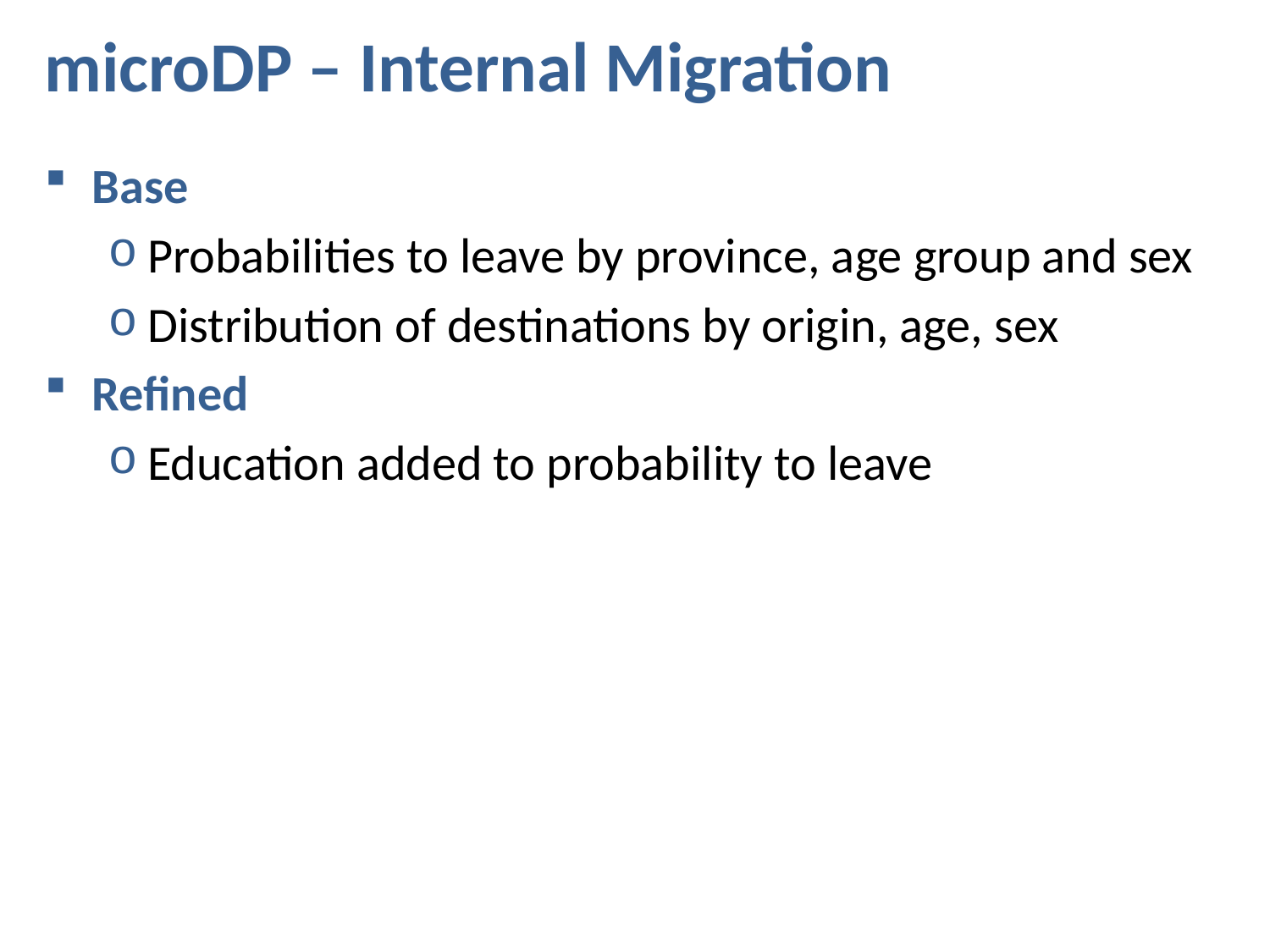

# microDP – Internal Migration
Base
Probabilities to leave by province, age group and sex
Distribution of destinations by origin, age, sex
Refined
Education added to probability to leave